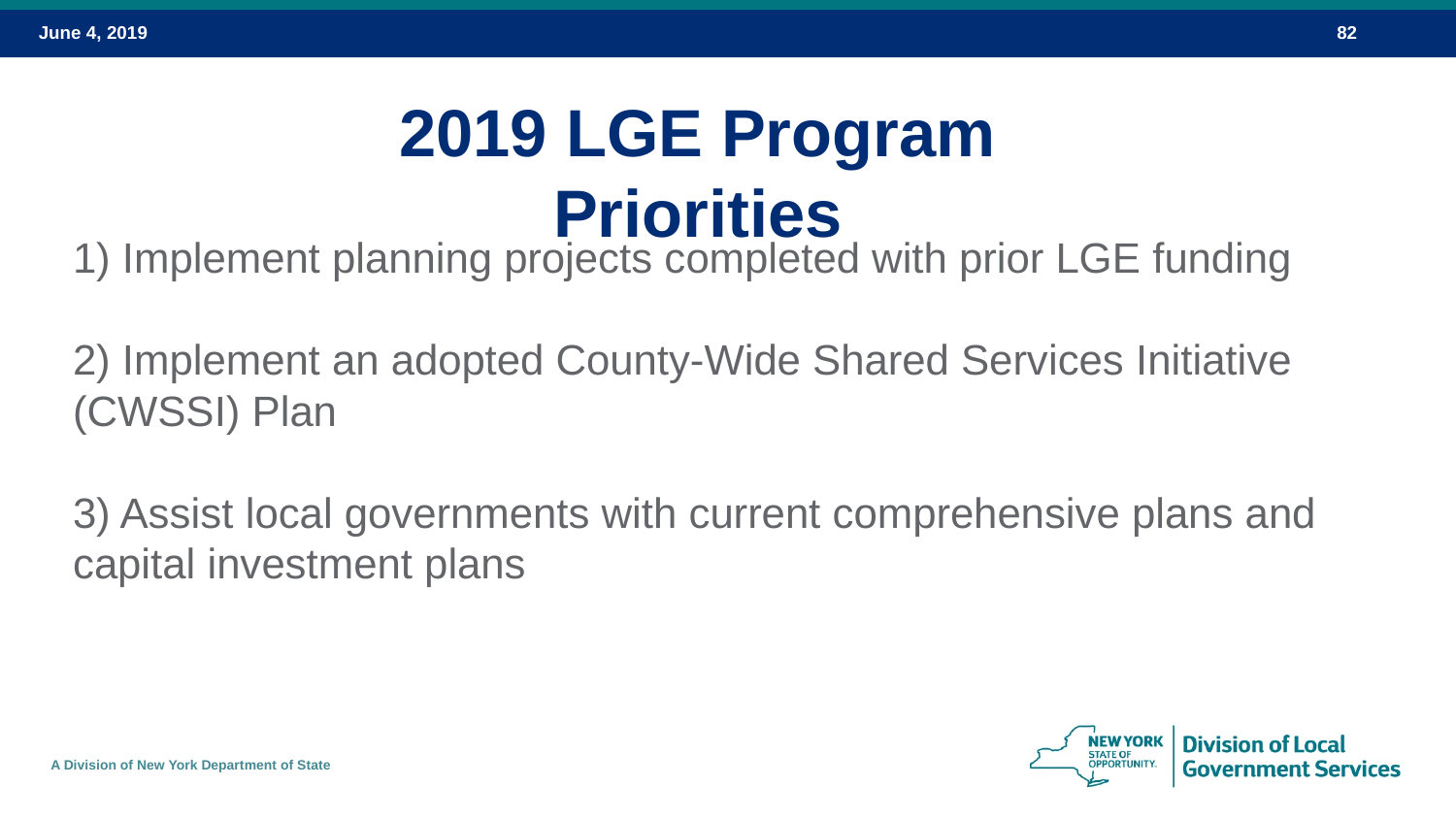

2019 LGE Program Priorities
1) Implement planning projects completed with prior LGE funding

2) Implement an adopted County-Wide Shared Services Initiative (CWSSI) Plan

3) Assist local governments with current comprehensive plans and capital investment plans